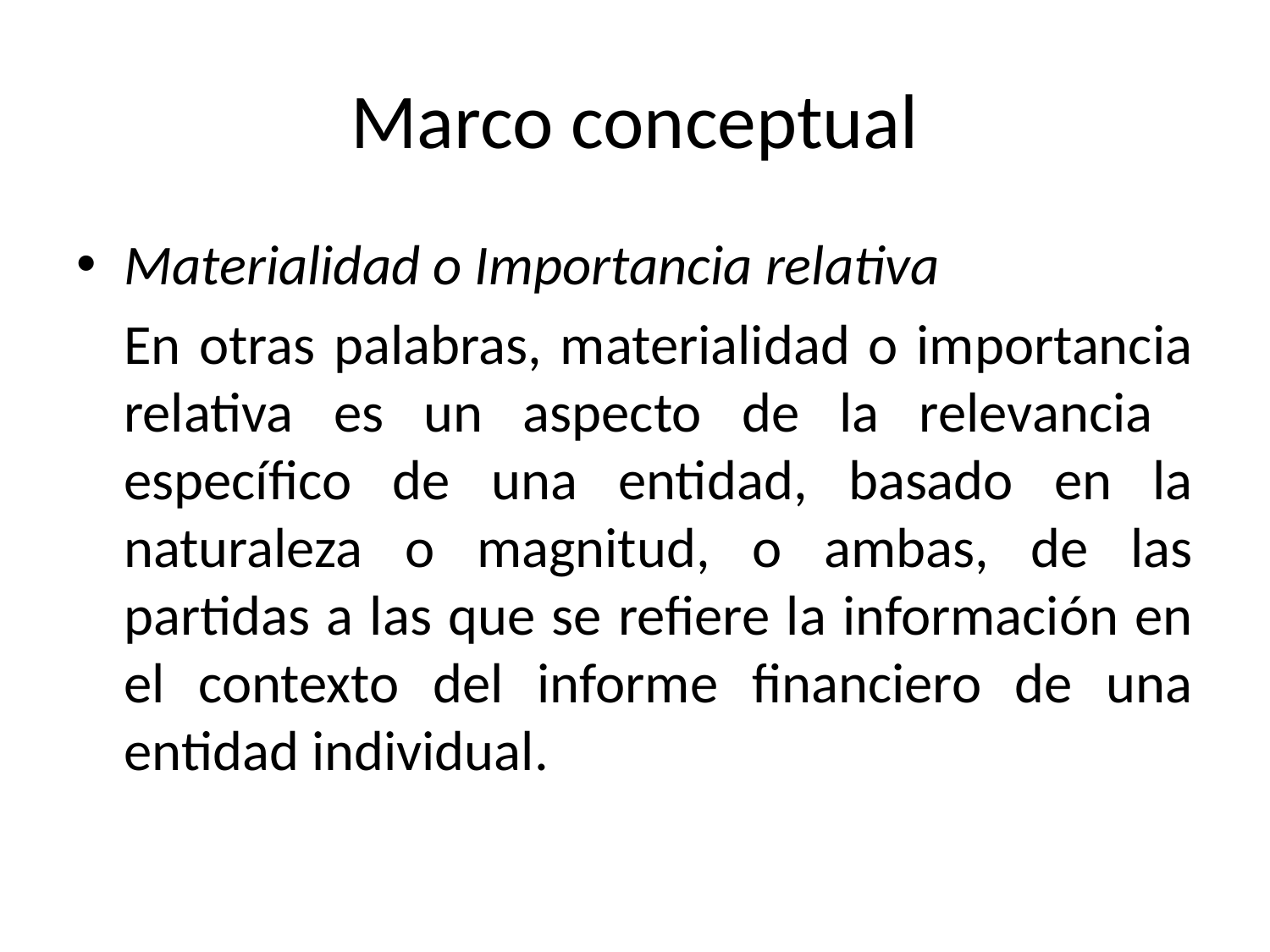

# Marco conceptual
Materialidad o Importancia relativa
	En otras palabras, materialidad o importancia relativa es un aspecto de la relevancia  específico de una entidad, basado en la naturaleza o magnitud, o ambas, de las partidas a las que se refiere la información en el contexto del informe financiero de una entidad individual.